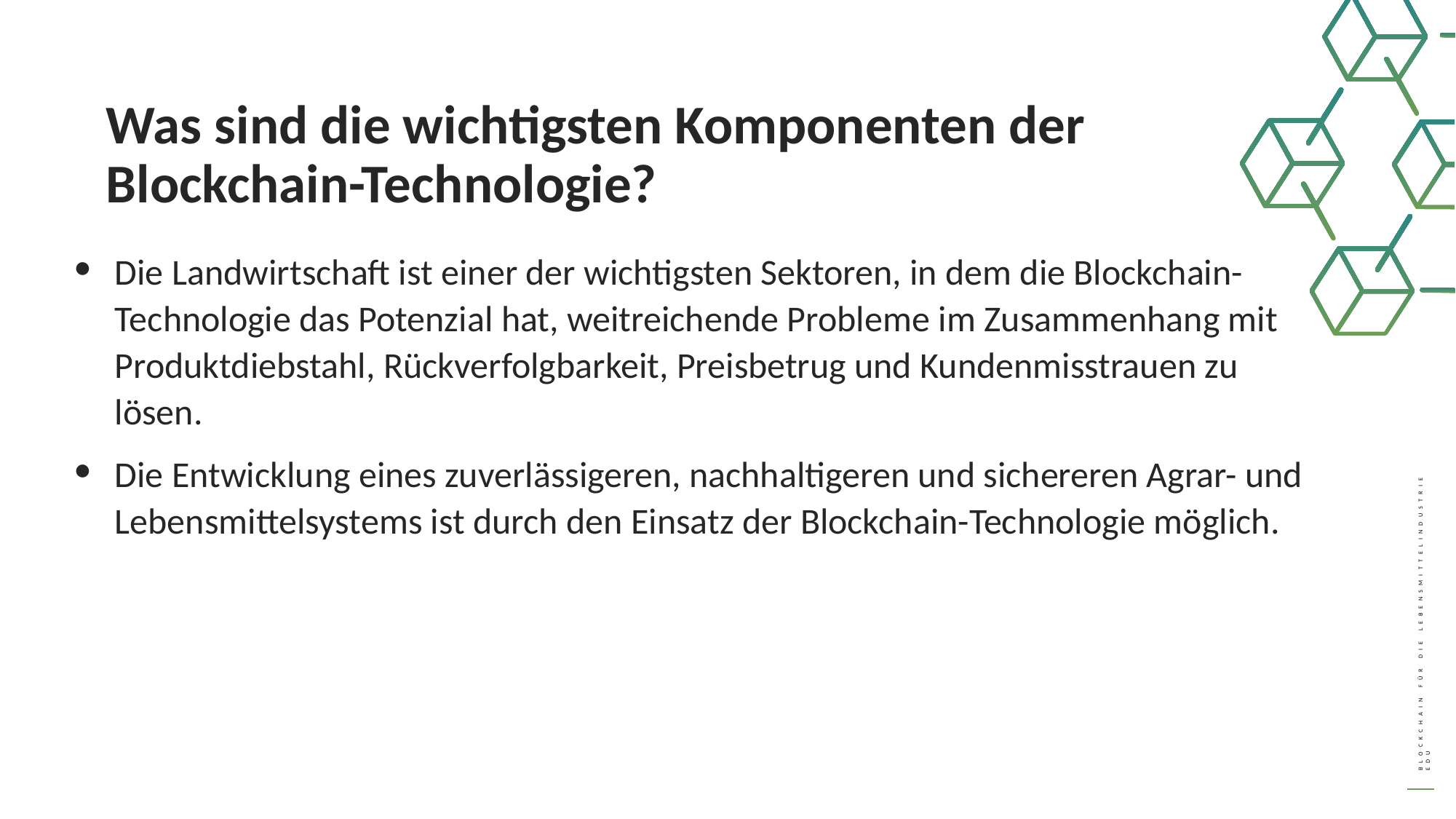

Was sind die wichtigsten Komponenten der Blockchain-Technologie?
Die Landwirtschaft ist einer der wichtigsten Sektoren, in dem die Blockchain-Technologie das Potenzial hat, weitreichende Probleme im Zusammenhang mit Produktdiebstahl, Rückverfolgbarkeit, Preisbetrug und Kundenmisstrauen zu lösen.
Die Entwicklung eines zuverlässigeren, nachhaltigeren und sichereren Agrar- und Lebensmittelsystems ist durch den Einsatz der Blockchain-Technologie möglich.